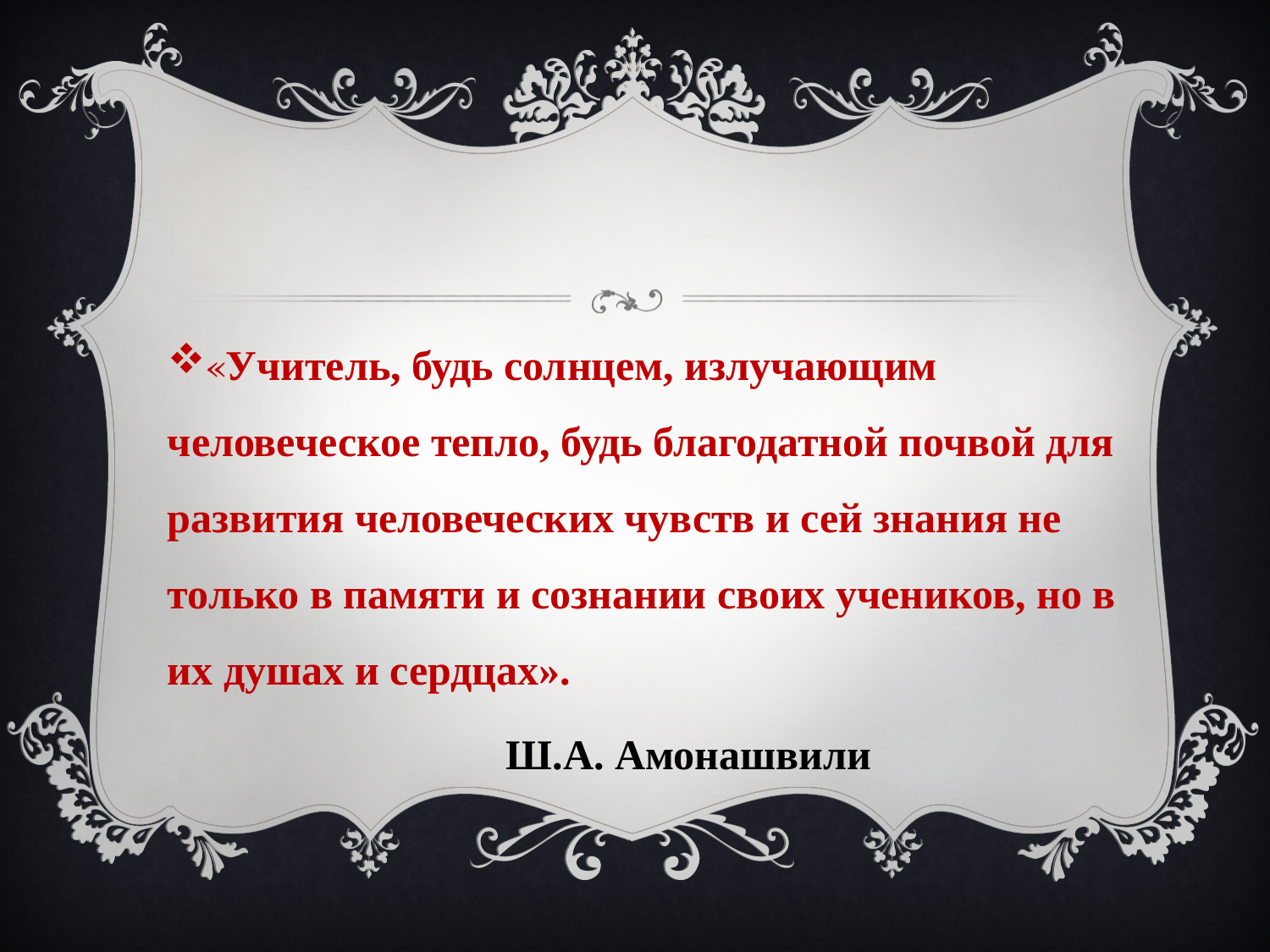

«Учитель, будь солнцем, излучающим человеческое тепло, будь благодатной почвой для развития человеческих чувств и сей знания не только в памяти и сознании своих учеников, но в их душах и сердцах».
                                Ш.А. Амонашвили